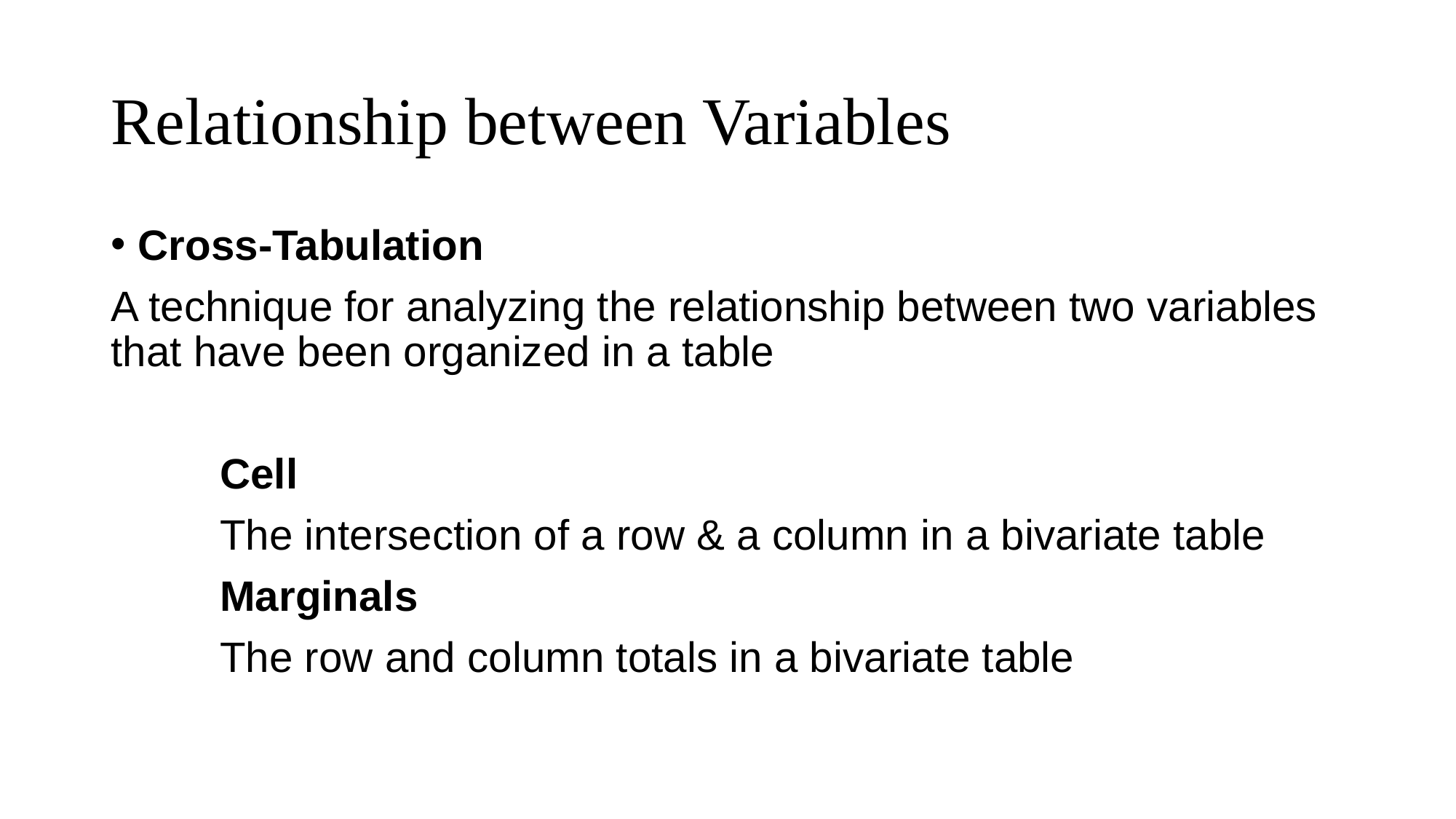

# Relationship between Variables
Cross-Tabulation
A technique for analyzing the relationship between two variables that have been organized in a table

	Cell
	The intersection of a row & a column in a bivariate table
	Marginals
	The row and column totals in a bivariate table